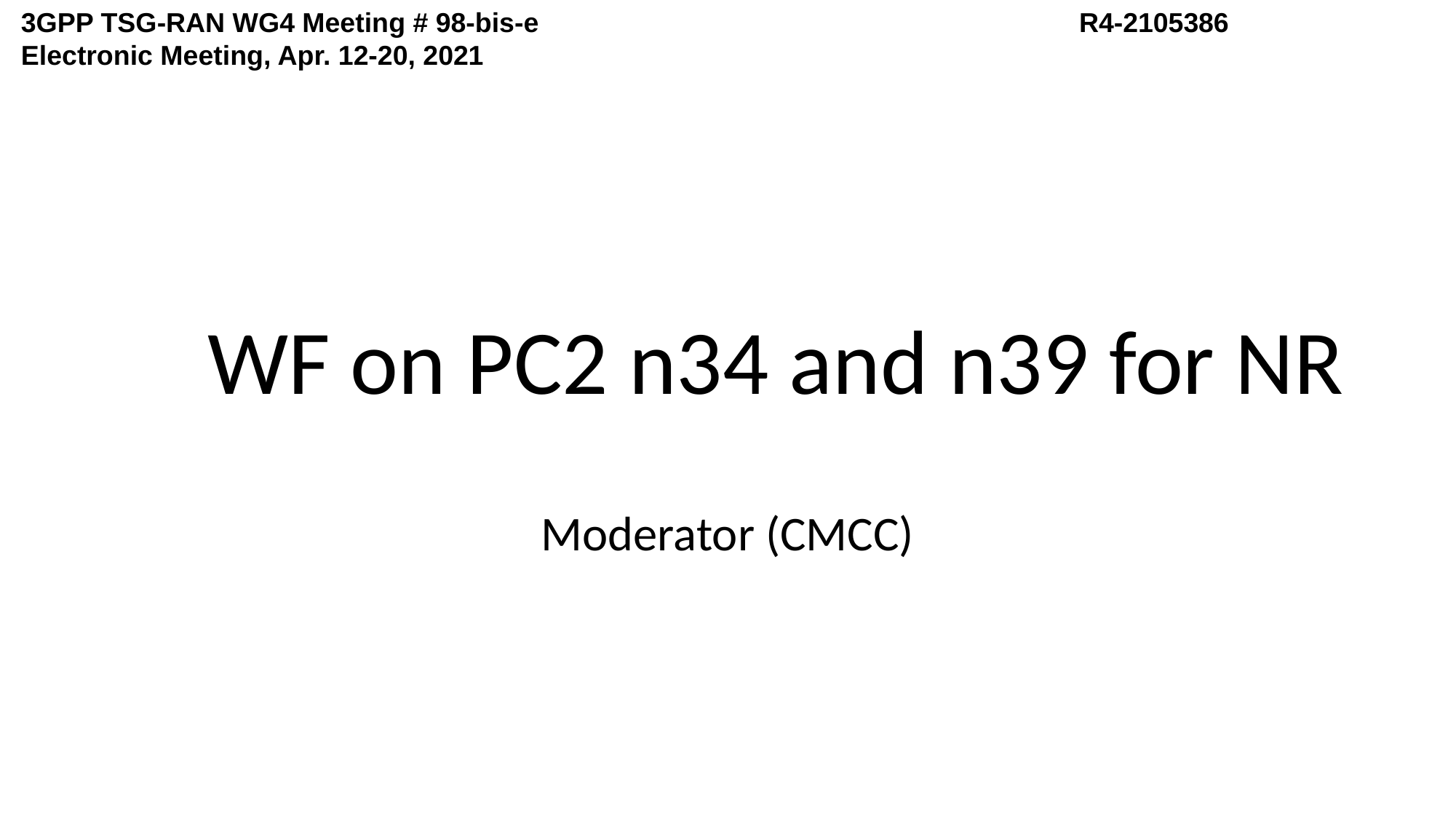

3GPP TSG-RAN WG4 Meeting # 98-bis-e                                                                       R4-2105386
Electronic Meeting, Apr. 12-20, 2021

# WF on PC2 n34 and n39 for NR

Moderator (CMCC)